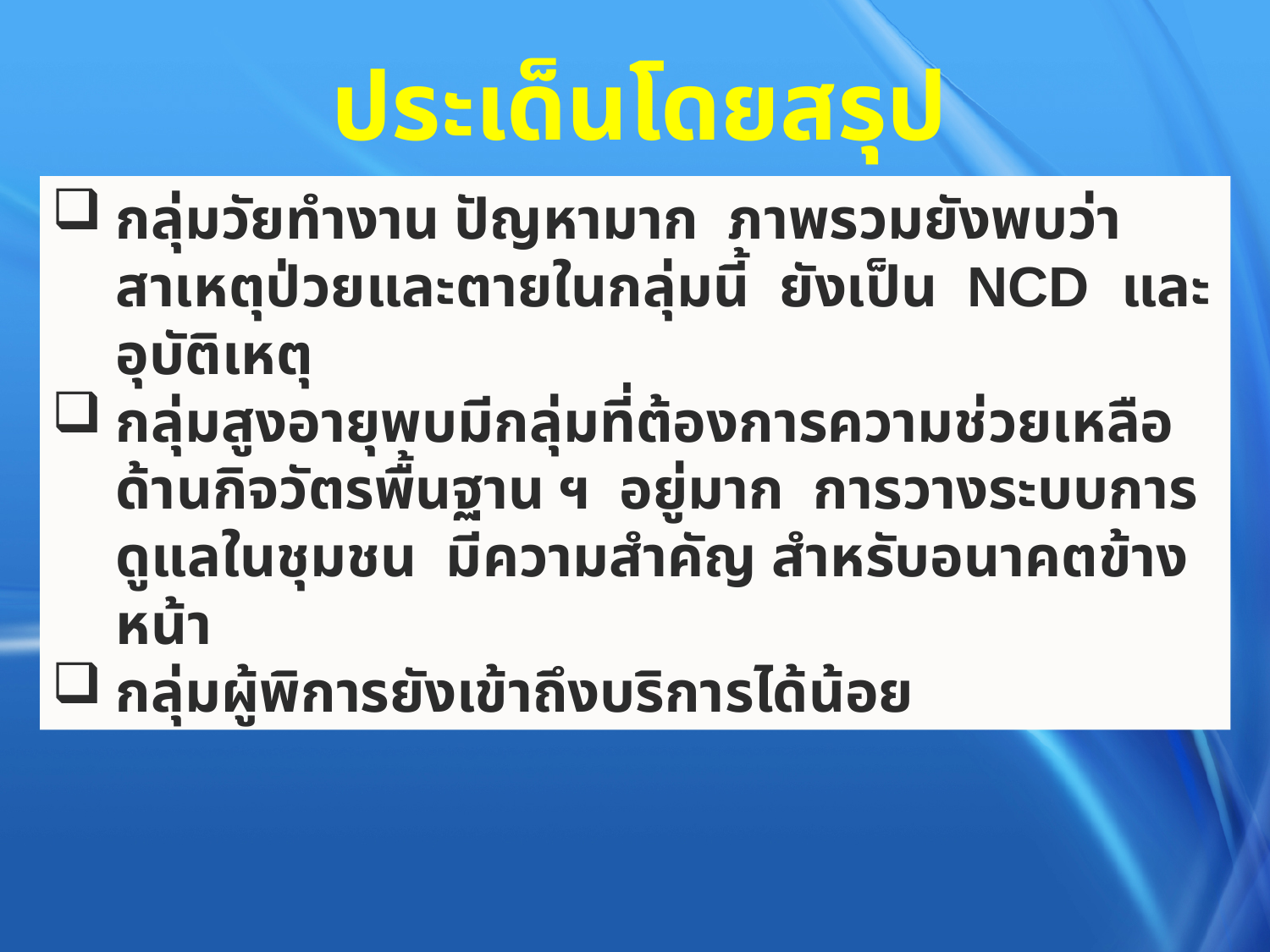

ประเด็นโดยสรุป
กลุ่มวัยทำงาน ปัญหามาก  ภาพรวมยังพบว่าสาเหตุป่วยและตายในกลุ่มนี้  ยังเป็น  NCD  และ อุบัติเหตุ
กลุ่มสูงอายุพบมีกลุ่มที่ต้องการความช่วยเหลือด้านกิจวัตรพื้นฐาน ฯ  อยู่มาก  การวางระบบการดูแลในชุมชน  มีความสำคัญ สำหรับอนาคตข้างหน้า
กลุ่มผู้พิการยังเข้าถึงบริการได้น้อย